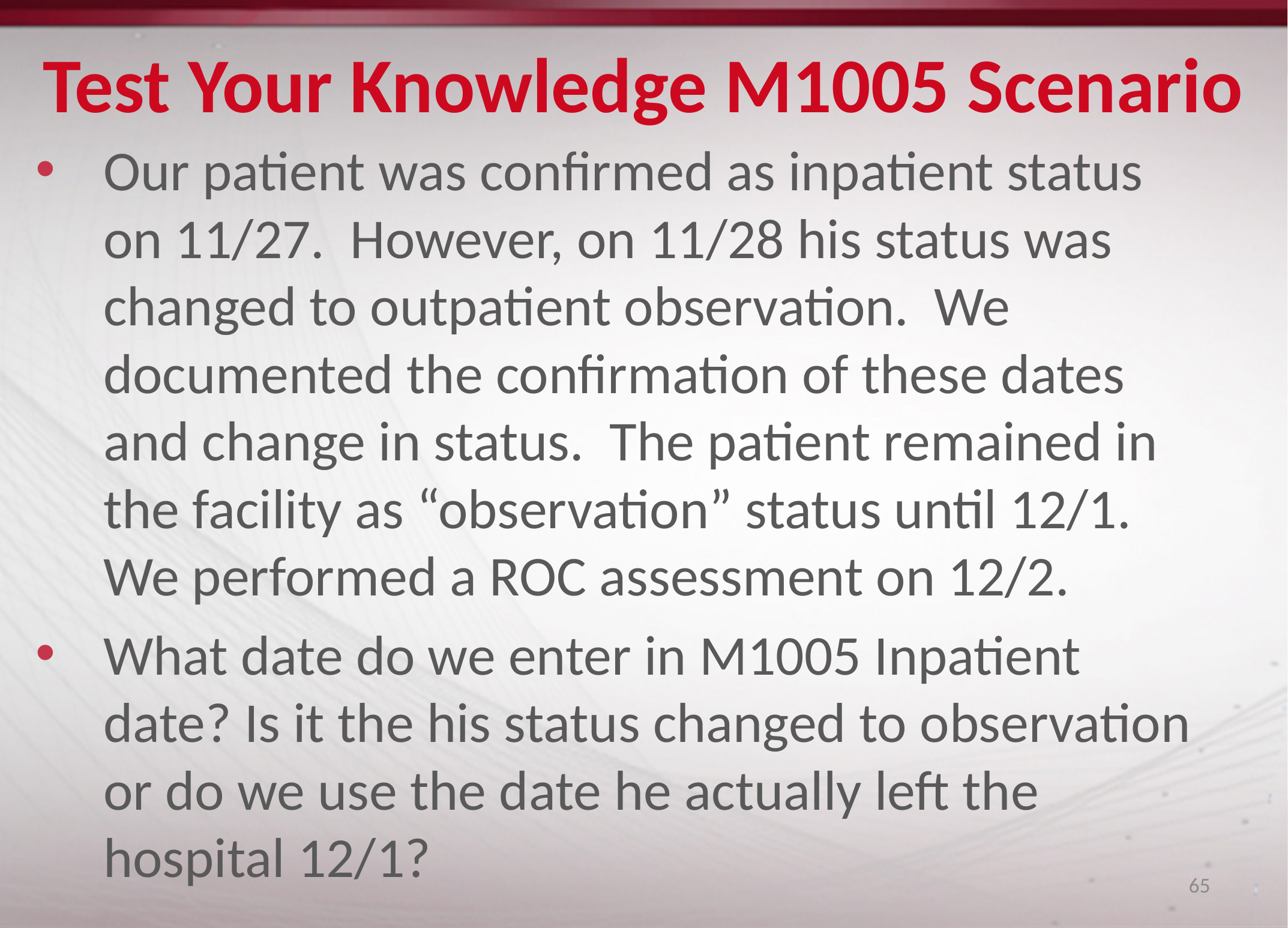

# Test Your Knowledge M1005 Scenario
Our patient was confirmed as inpatient status on 11/27.  However, on 11/28 his status was changed to outpatient observation.  We documented the confirmation of these dates and change in status.  The patient remained in the facility as “observation” status until 12/1.  We performed a ROC assessment on 12/2.
What date do we enter in M1005 Inpatient date? Is it the his status changed to observation or do we use the date he actually left the hospital 12/1?
65